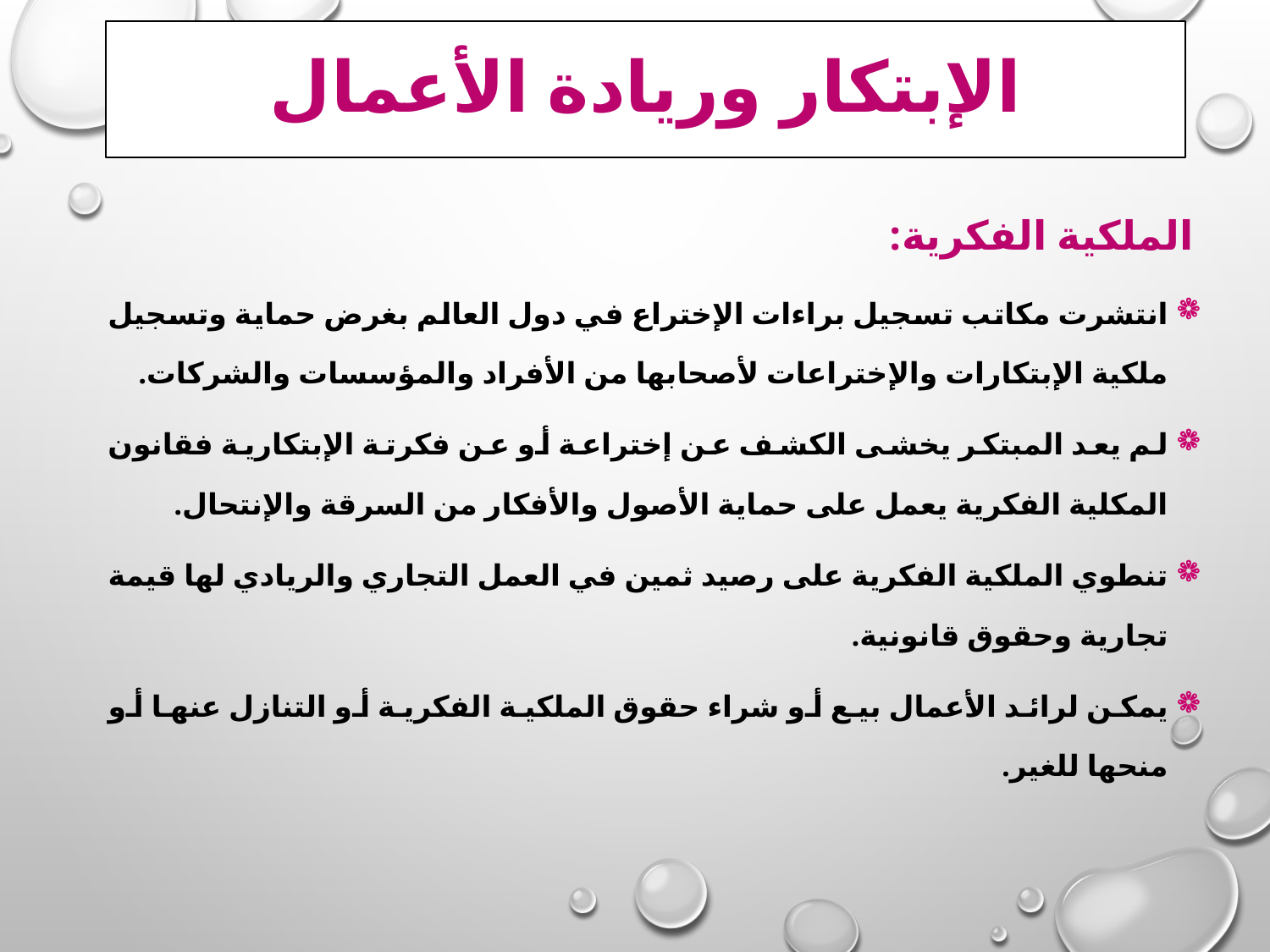

# الإبتكار وريادة الأعمال
الملكية الفكرية:
انتشرت مكاتب تسجيل براءات الإختراع في دول العالم بغرض حماية وتسجيل ملكية الإبتكارات والإختراعات لأصحابها من الأفراد والمؤسسات والشركات.
لم يعد المبتكر يخشى الكشف عن إختراعة أو عن فكرتة الإبتكارية فقانون المكلية الفكرية يعمل على حماية الأصول والأفكار من السرقة والإنتحال.
تنطوي الملكية الفكرية على رصيد ثمين في العمل التجاري والريادي لها قيمة تجارية وحقوق قانونية.
يمكن لرائد الأعمال بيع أو شراء حقوق الملكية الفكرية أو التنازل عنها أو منحها للغير.